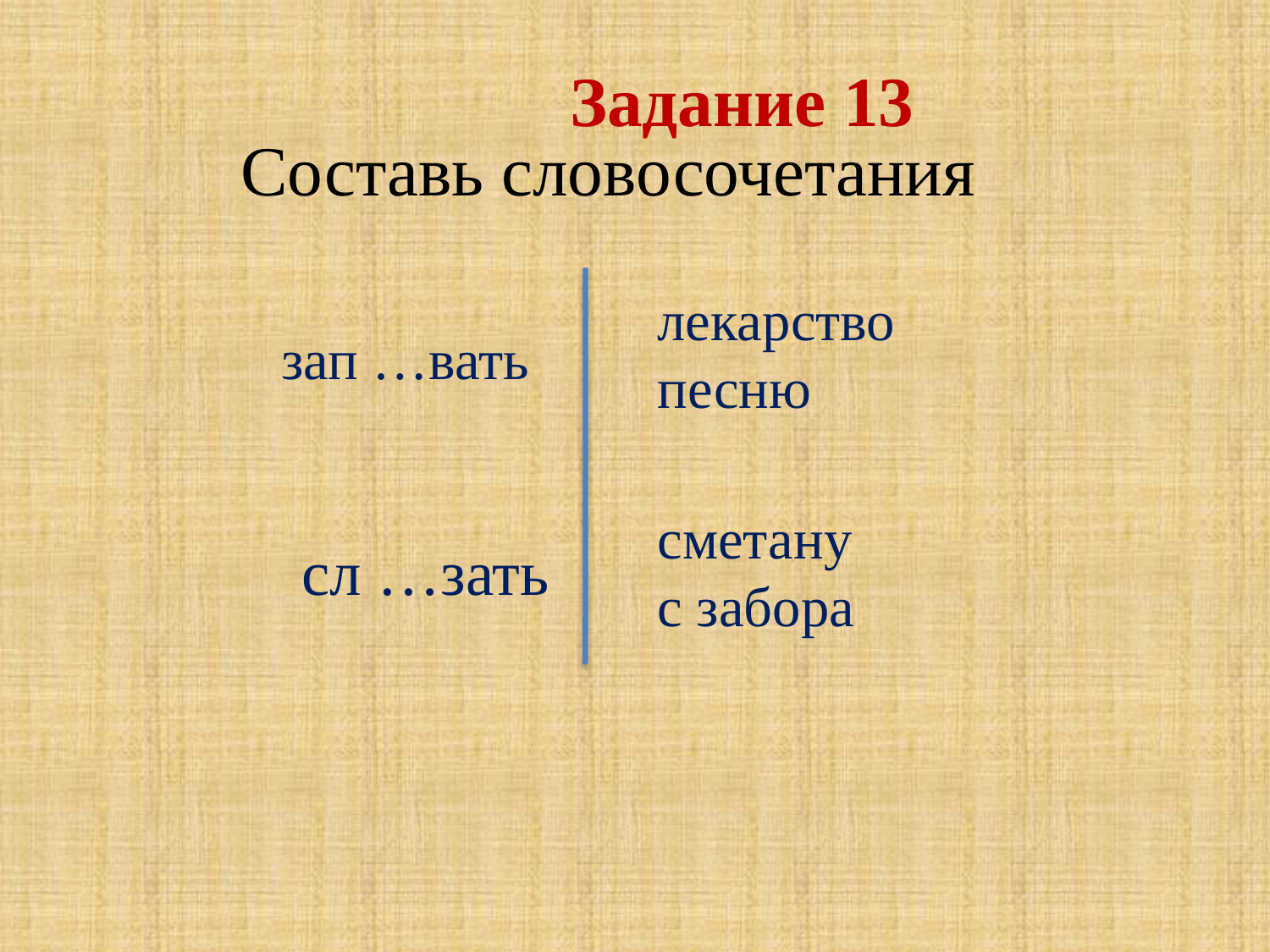

Задание 13
Составь словосочетания
лекарство
песню
зап …вать
сметану
с забора
сл …зать